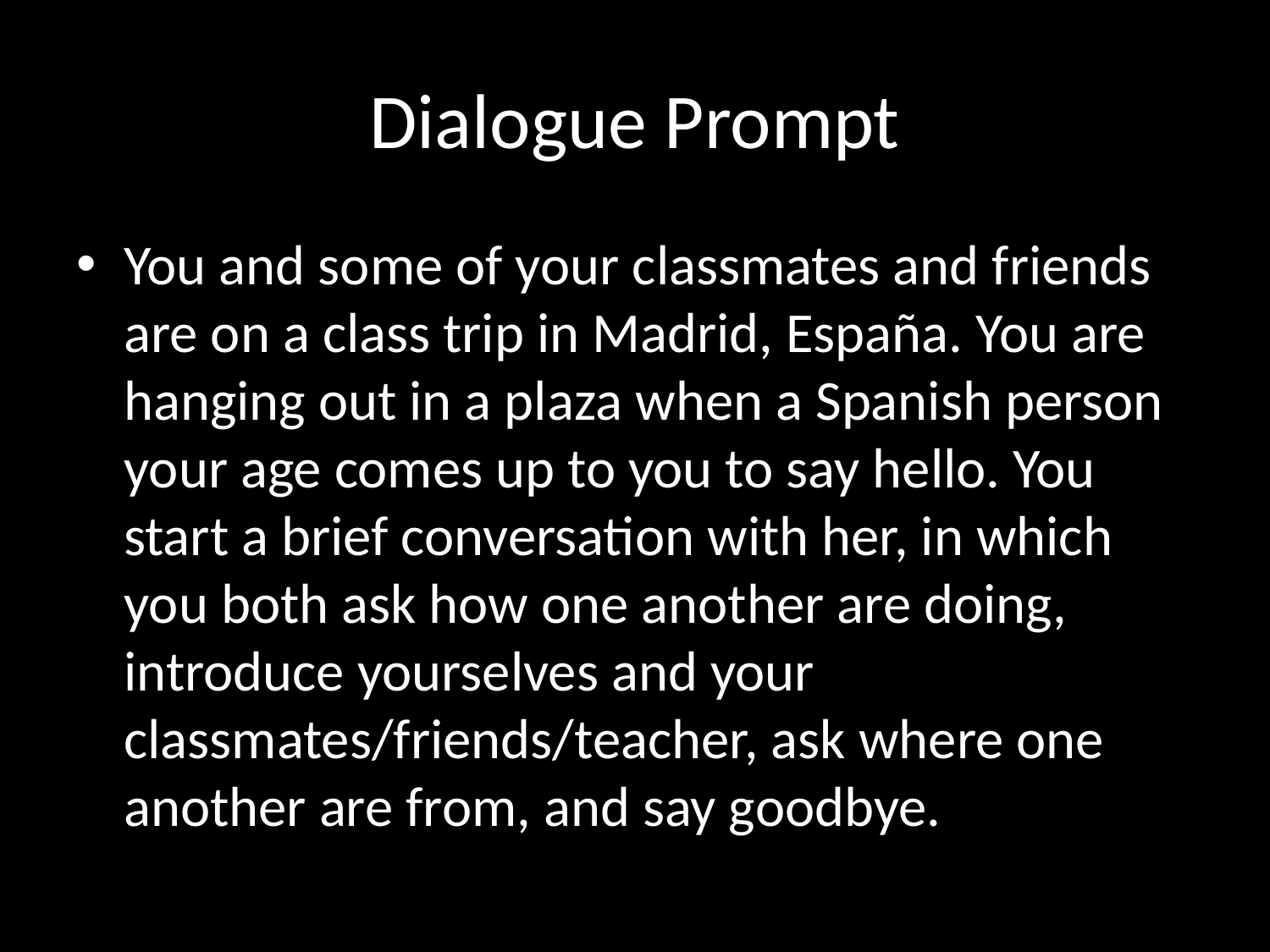

# Dialogue Prompt
You and some of your classmates and friends are on a class trip in Madrid, España. You are hanging out in a plaza when a Spanish person your age comes up to you to say hello. You start a brief conversation with her, in which you both ask how one another are doing, introduce yourselves and your classmates/friends/teacher, ask where one another are from, and say goodbye.